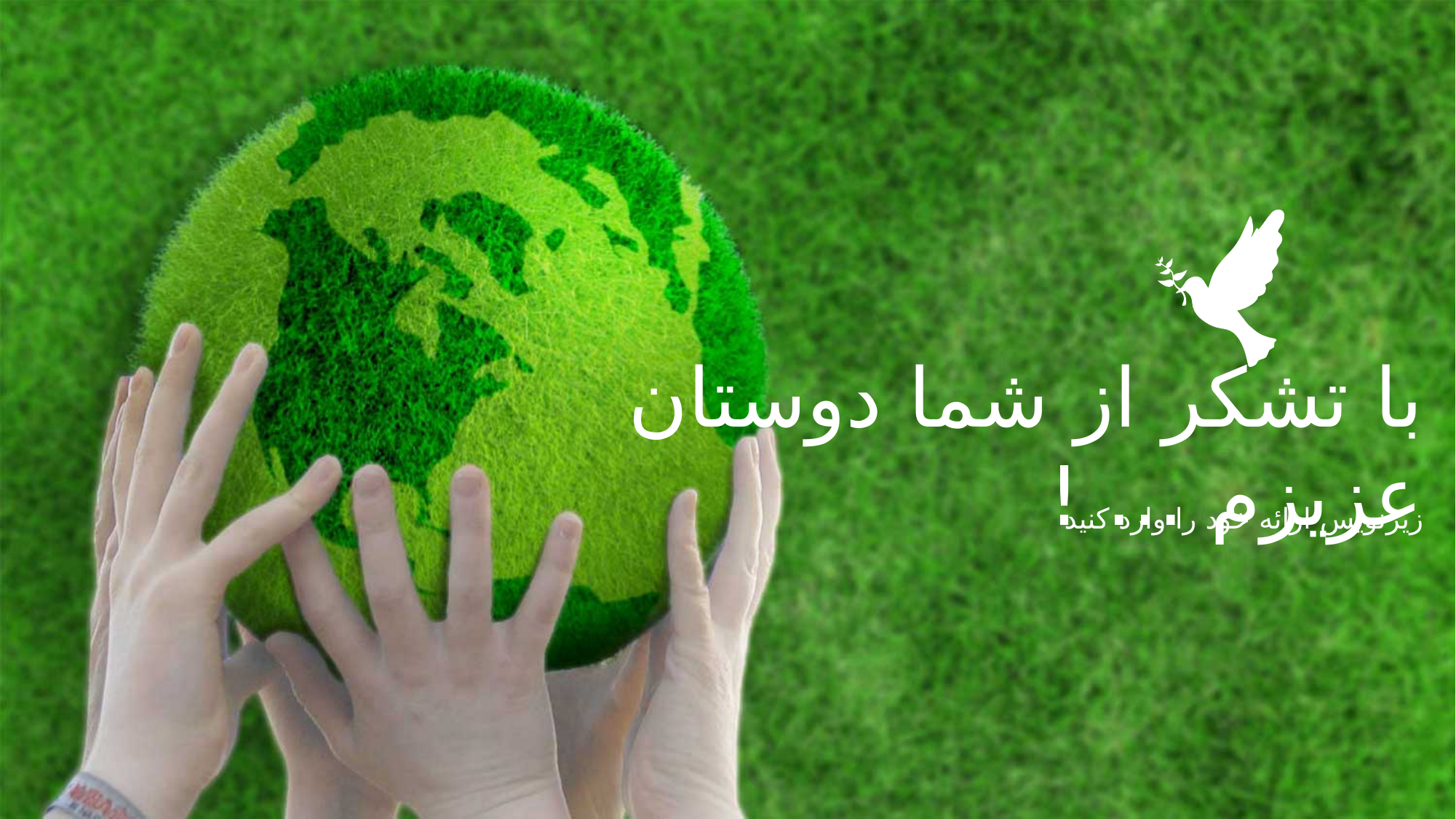

با تشکر از شما دوستان عزیزم ... !
زیرنویس ارائه خود را وارد کنید